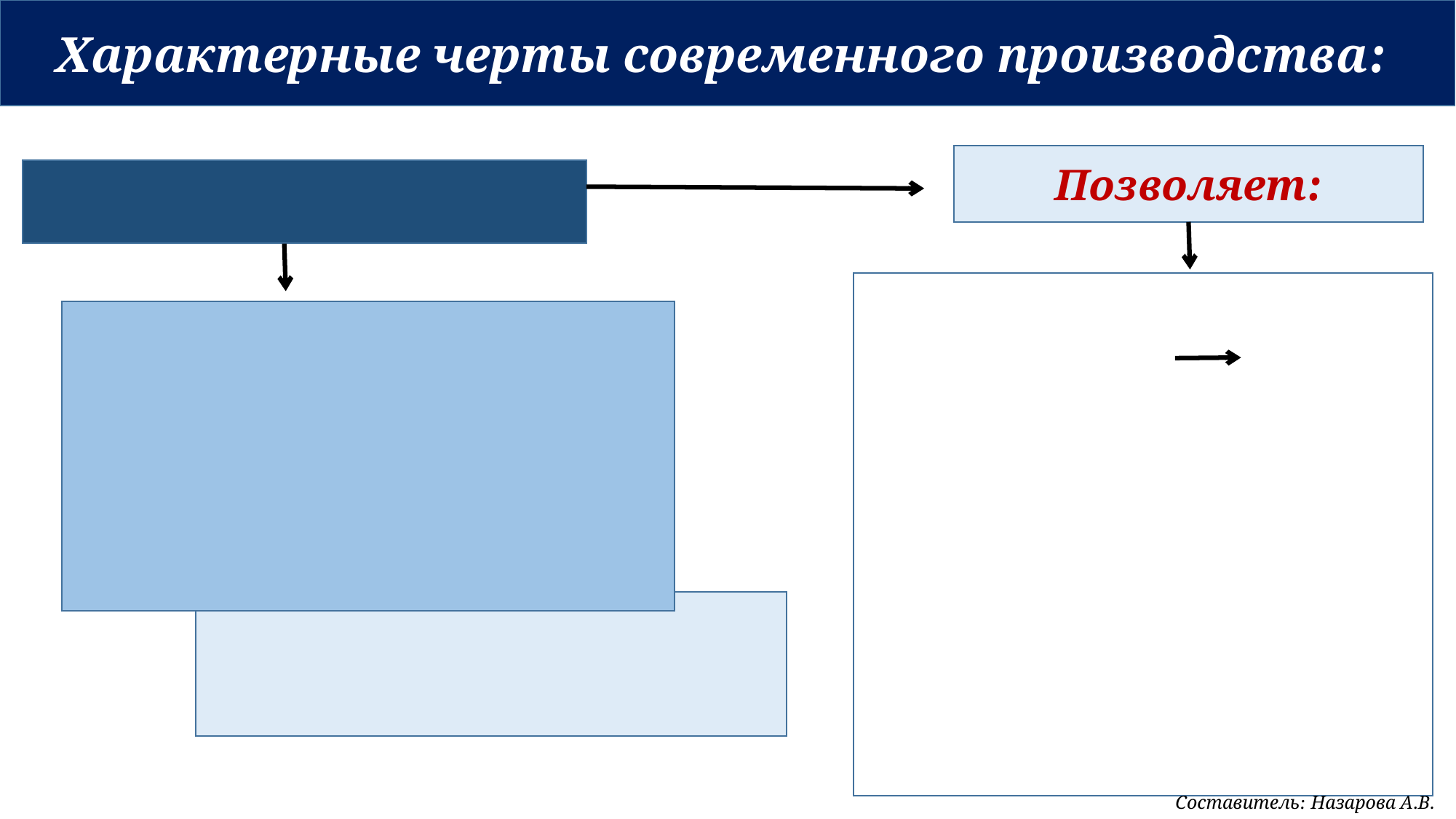

Характерные черты современного производства:
Позволяет:

Составитель: Назарова А.В.